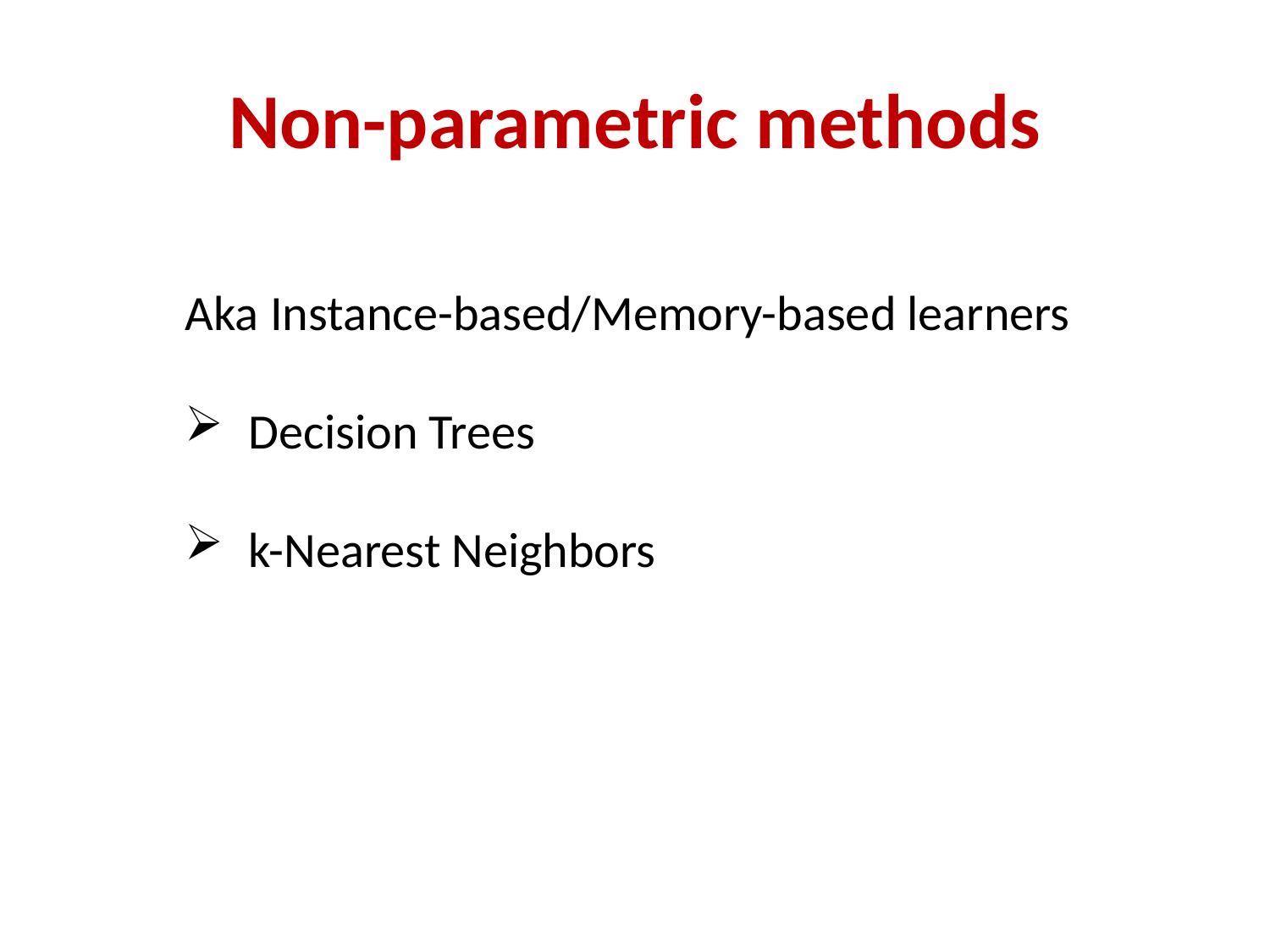

Non-parametric methods
Aka Instance-based/Memory-based learners

Decision Trees

k-Nearest Neighbors